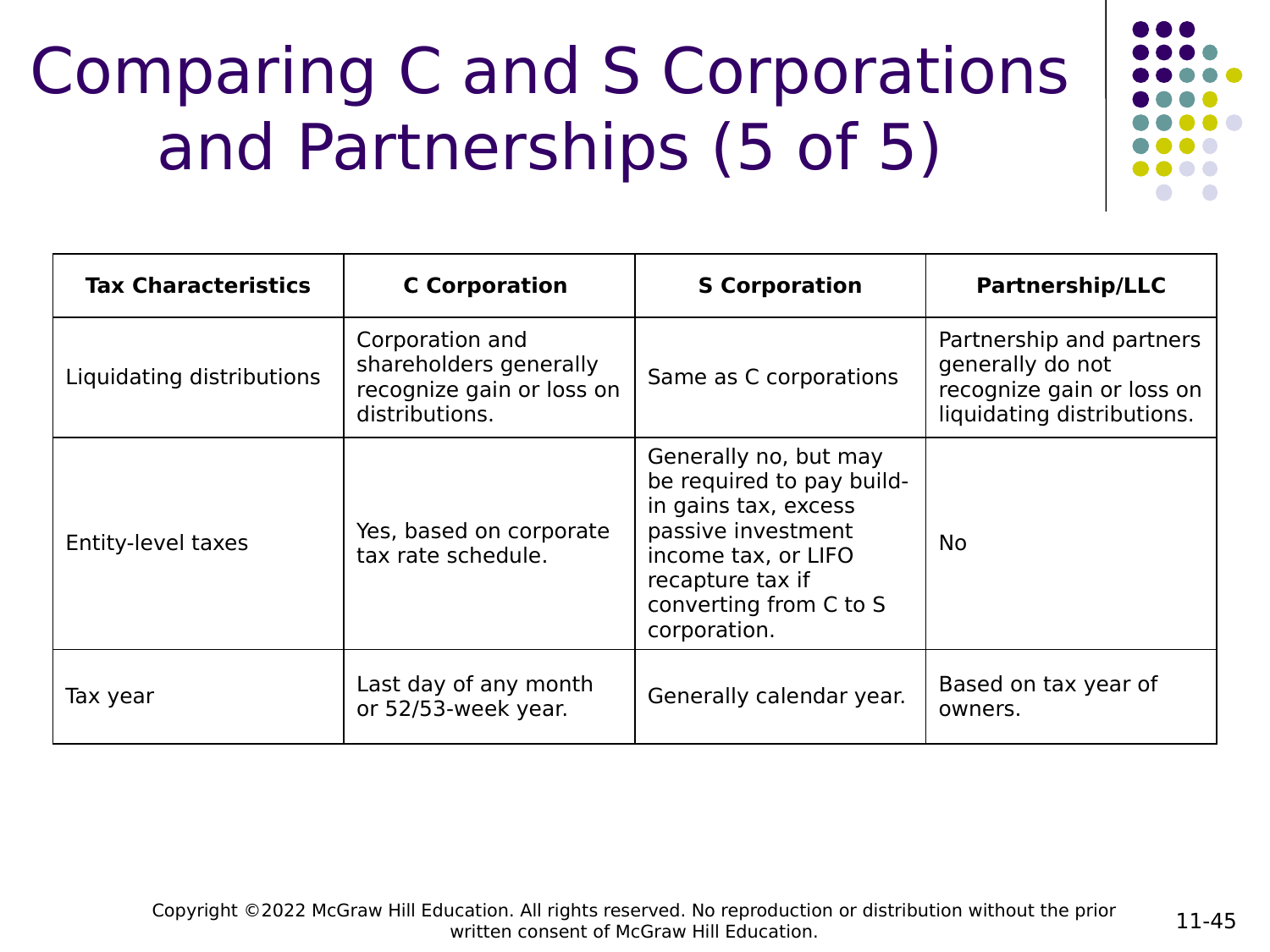

# Comparing C and S Corporations and Partnerships (5 of 5)
| Tax Characteristics | C Corporation | S Corporation | Partnership/LLC |
| --- | --- | --- | --- |
| Liquidating distributions | Corporation and shareholders generally recognize gain or loss on distributions. | Same as C corporations | Partnership and partners generally do not recognize gain or loss on liquidating distributions. |
| Entity-level taxes | Yes, based on corporate tax rate schedule. | Generally no, but may be required to pay build-in gains tax, excess passive investment income tax, or LIFO recapture tax if converting from C to S corporation. | No |
| Tax year | Last day of any month or 52/53-week year. | Generally calendar year. | Based on tax year of owners. |